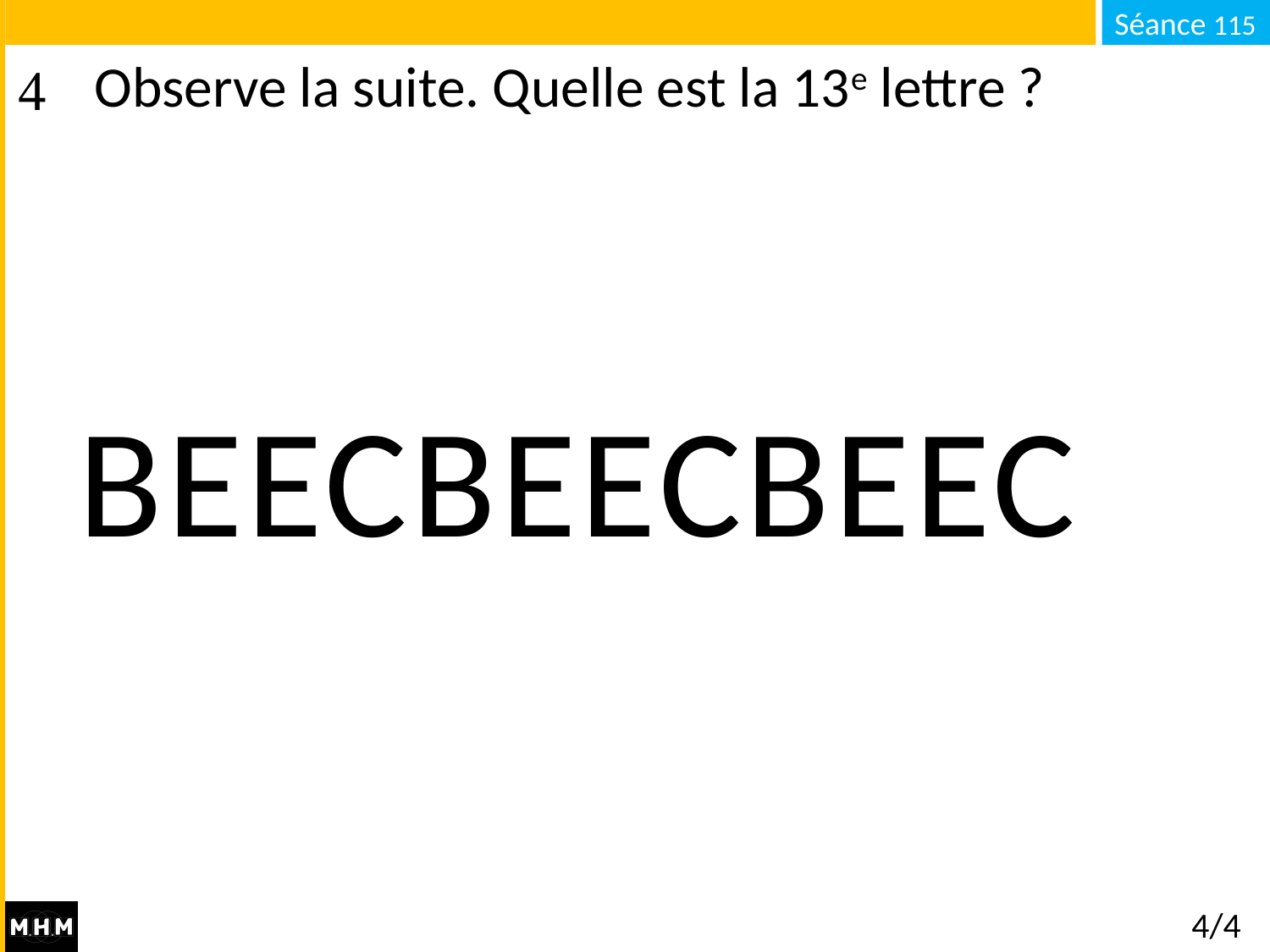

# Observe la suite. Quelle est la 13e lettre ?
BEECBEECBEEC
4/4